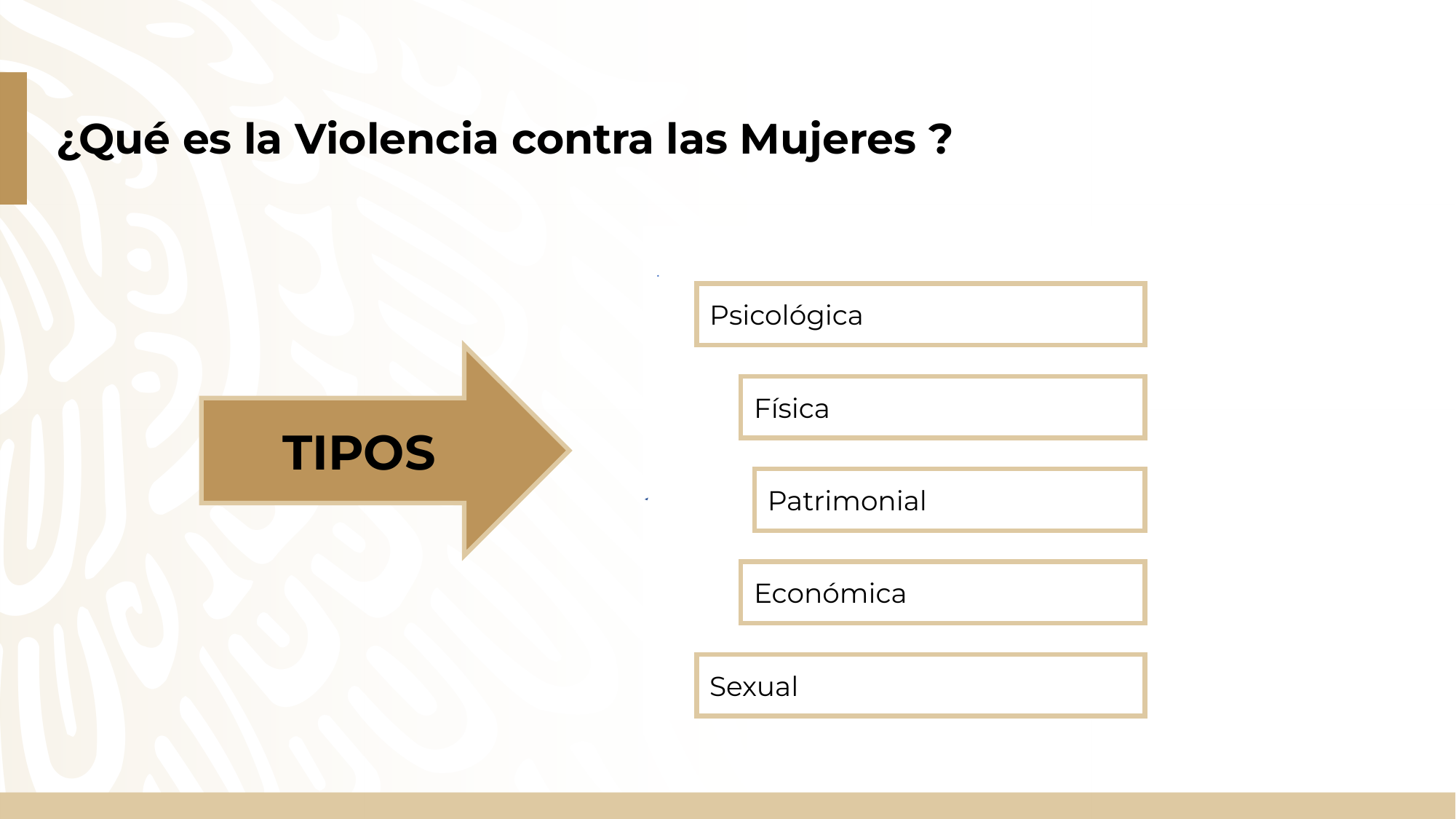

¿Qué es la Violencia contra las Mujeres ?
Psicológica
Física
Patrimonial
Económica
Sexual
TIPOS